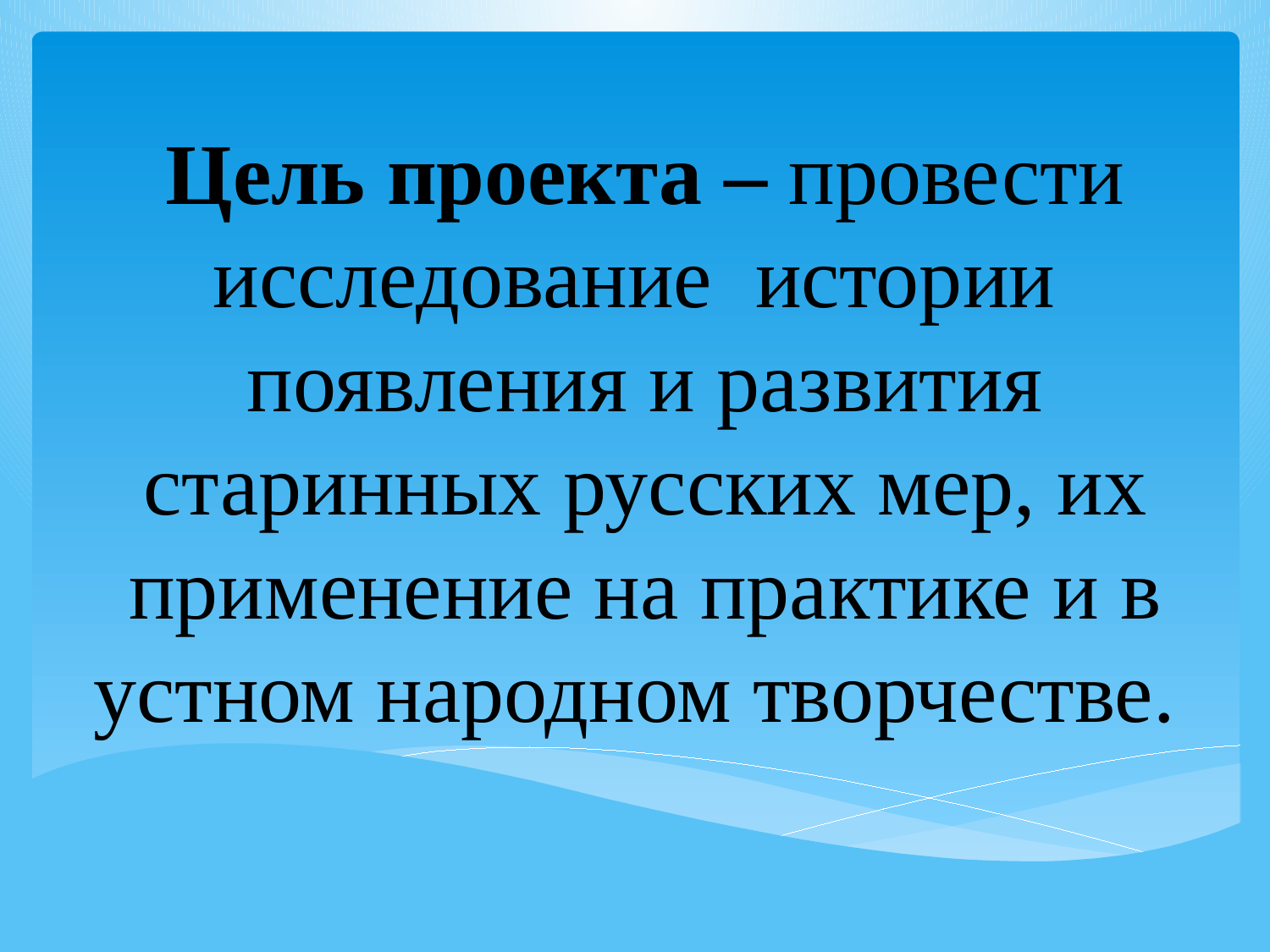

# Цель проекта – провести исследование  истории  появления и развития старинных русских мер, их применение на практике и в устном народном творчестве.